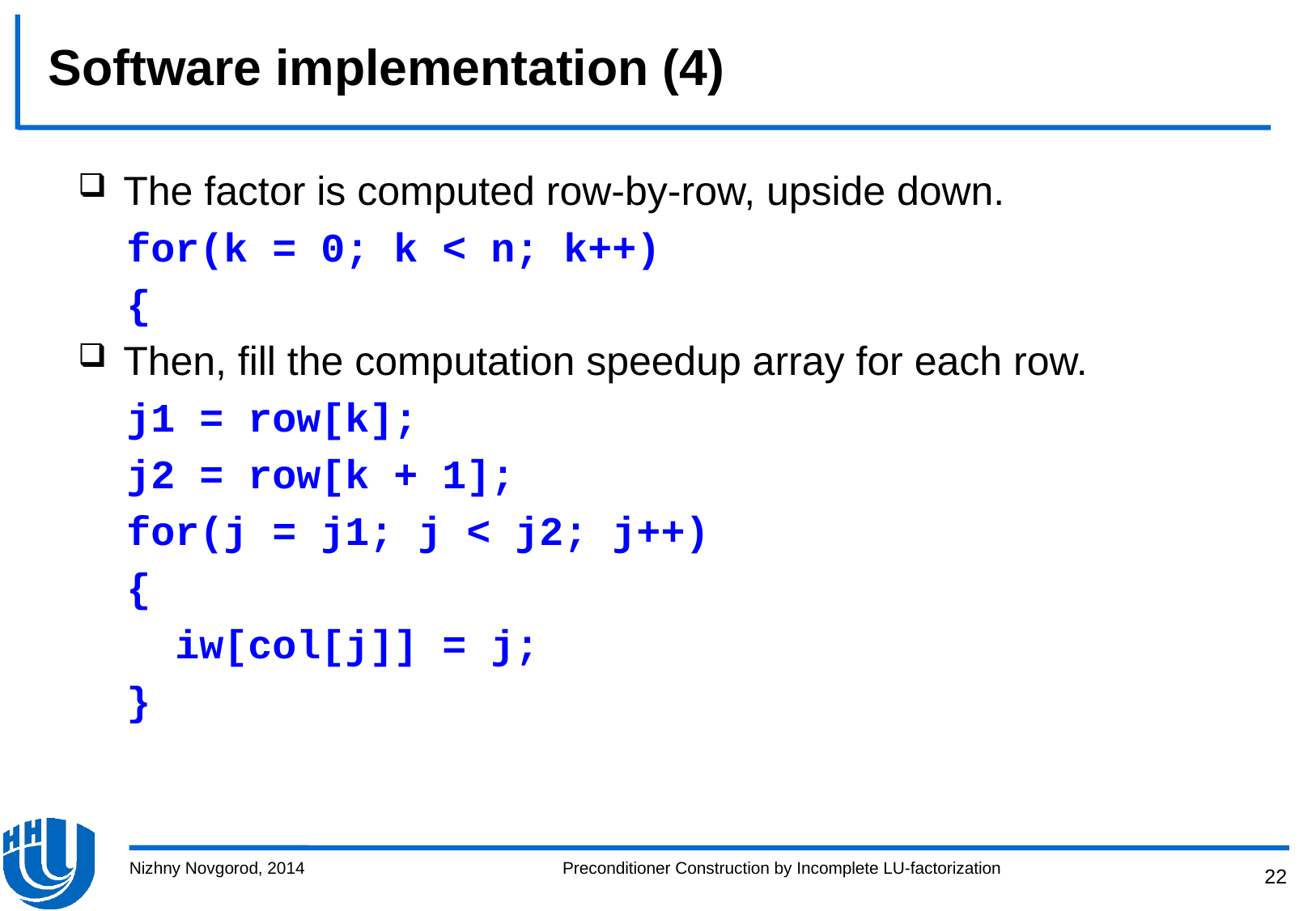

# Software implementation (4)
The factor is computed row-by-row, upside down.
  for(k = 0; k < n; k++)
  {
Then, fill the computation speedup array for each row.
  j1 = row[k];
  j2 = row[k + 1];
  for(j = j1; j < j2; j++)
  {
    iw[col[j]] = j;
  }

Nizhny Novgorod, 2014
Preconditioner Construction by Incomplete LU-factorization